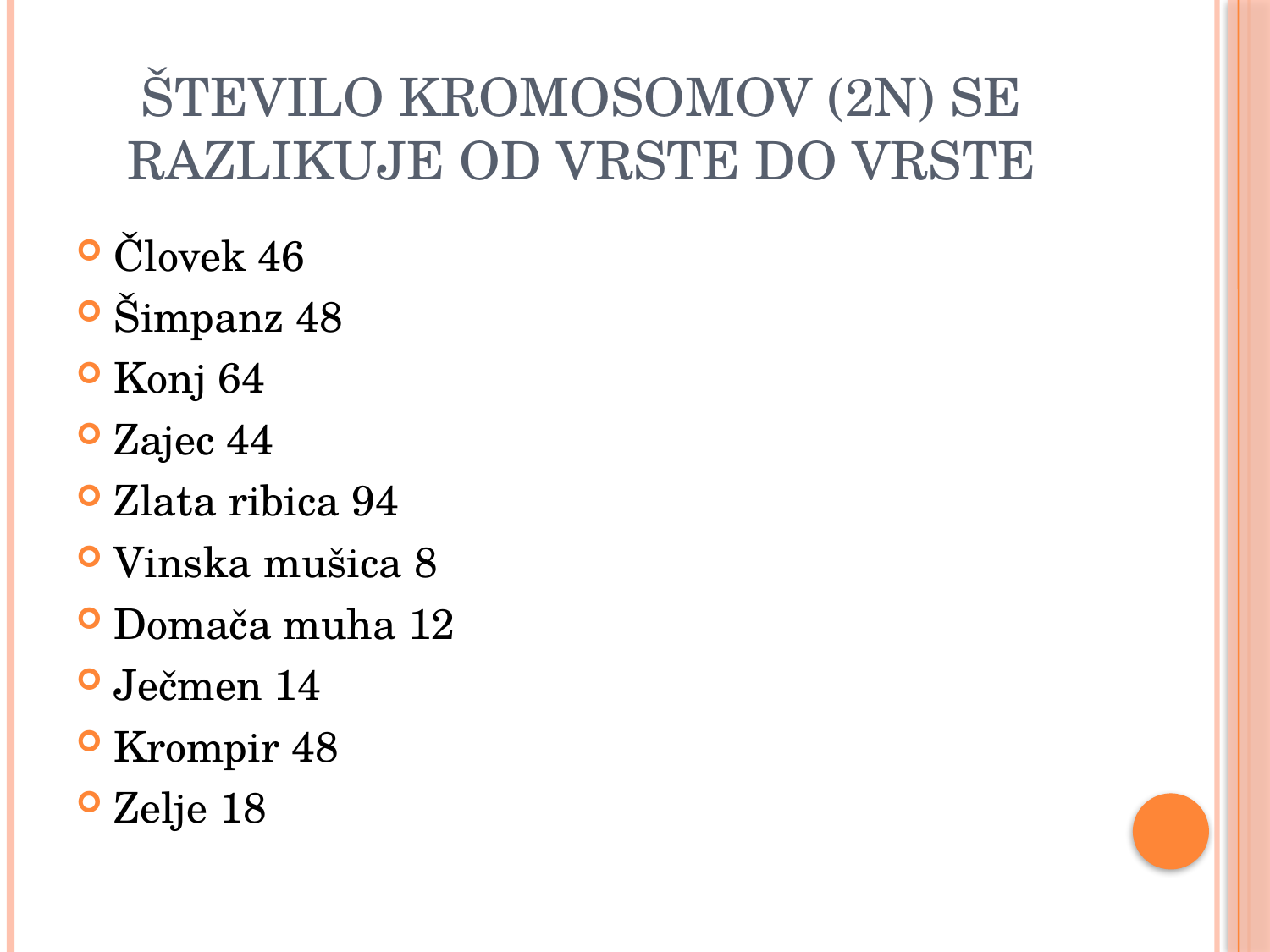

# Število kromosomov (2n) se razlikuje od vrste do vrste
Človek 46
Šimpanz 48
Konj 64
Zajec 44
Zlata ribica 94
Vinska mušica 8
Domača muha 12
Ječmen 14
Krompir 48
Zelje 18